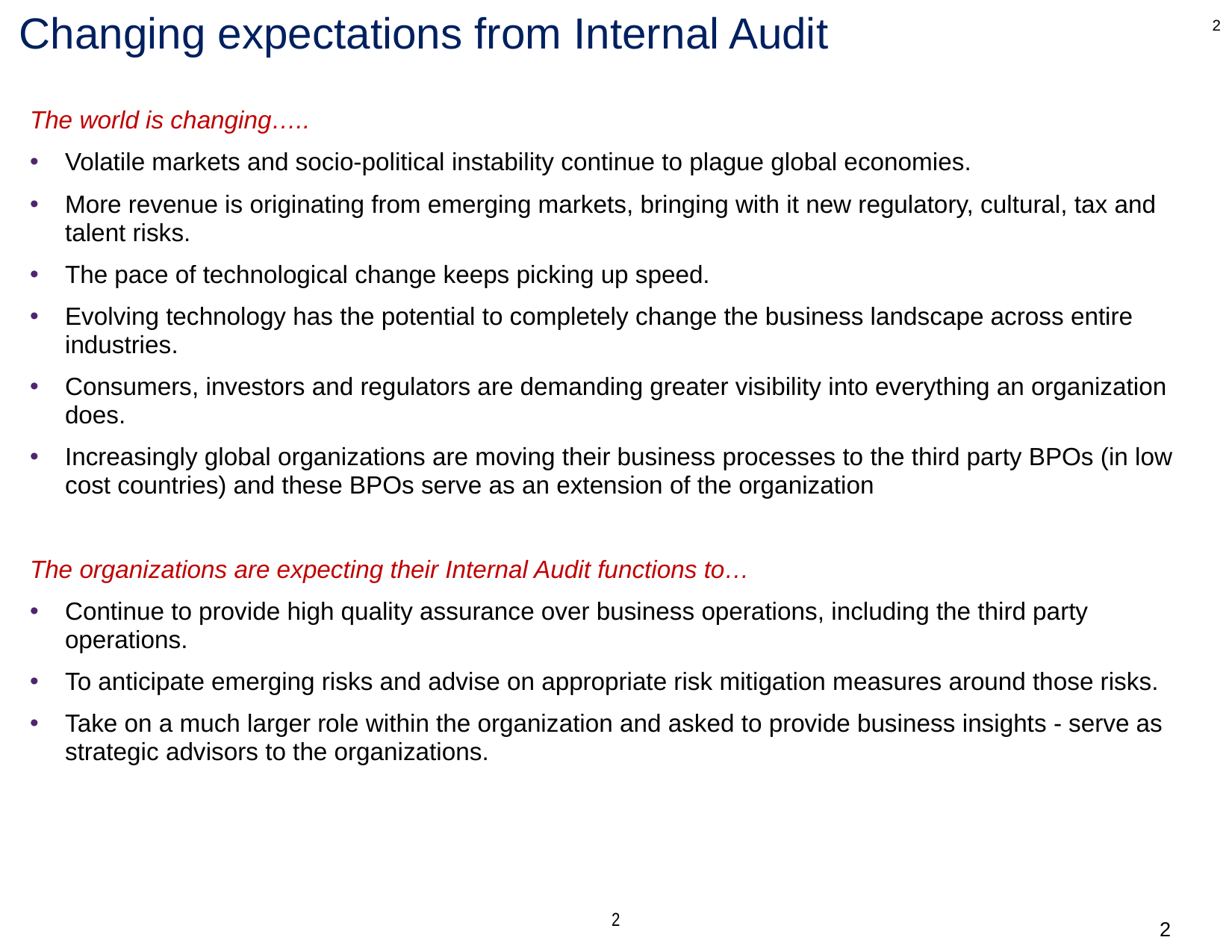

Changing expectations from Internal Audit
2
The world is changing…..
Volatile markets and socio-political instability continue to plague global economies.
More revenue is originating from emerging markets, bringing with it new regulatory, cultural, tax and talent risks.
The pace of technological change keeps picking up speed.
Evolving technology has the potential to completely change the business landscape across entire industries.
Consumers, investors and regulators are demanding greater visibility into everything an organization does.
Increasingly global organizations are moving their business processes to the third party BPOs (in low cost countries) and these BPOs serve as an extension of the organization

The organizations are expecting their Internal Audit functions to…
Continue to provide high quality assurance over business operations, including the third party operations.
To anticipate emerging risks and advise on appropriate risk mitigation measures around those risks.
Take on a much larger role within the organization and asked to provide business insights - serve as strategic advisors to the organizations.
2